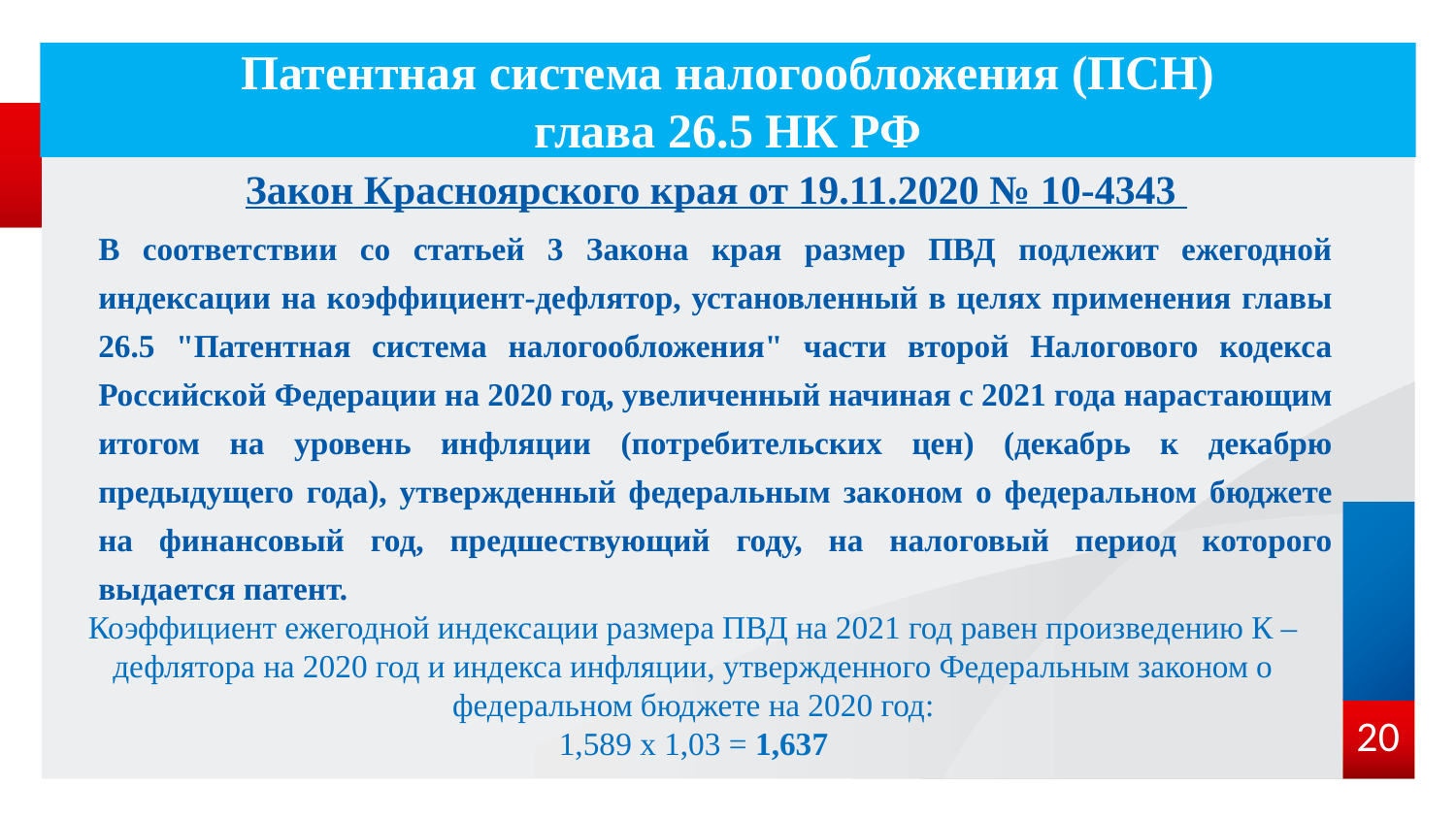

# Патентная система налогообложения (ПСН) глава 26.5 НК РФ
Закон Красноярского края от 19.11.2020 № 10-4343
В соответствии со статьей 3 Закона края размер ПВД подлежит ежегодной индексации на коэффициент-дефлятор, установленный в целях применения главы 26.5 "Патентная система налогообложения" части второй Налогового кодекса Российской Федерации на 2020 год, увеличенный начиная с 2021 года нарастающим итогом на уровень инфляции (потребительских цен) (декабрь к декабрю предыдущего года), утвержденный федеральным законом о федеральном бюджете на финансовый год, предшествующий году, на налоговый период которого выдается патент.
Коэффициент ежегодной индексации размера ПВД на 2021 год равен произведению К – дефлятора на 2020 год и индекса инфляции, утвержденного Федеральным законом о федеральном бюджете на 2020 год:
1,589 х 1,03 = 1,637

20